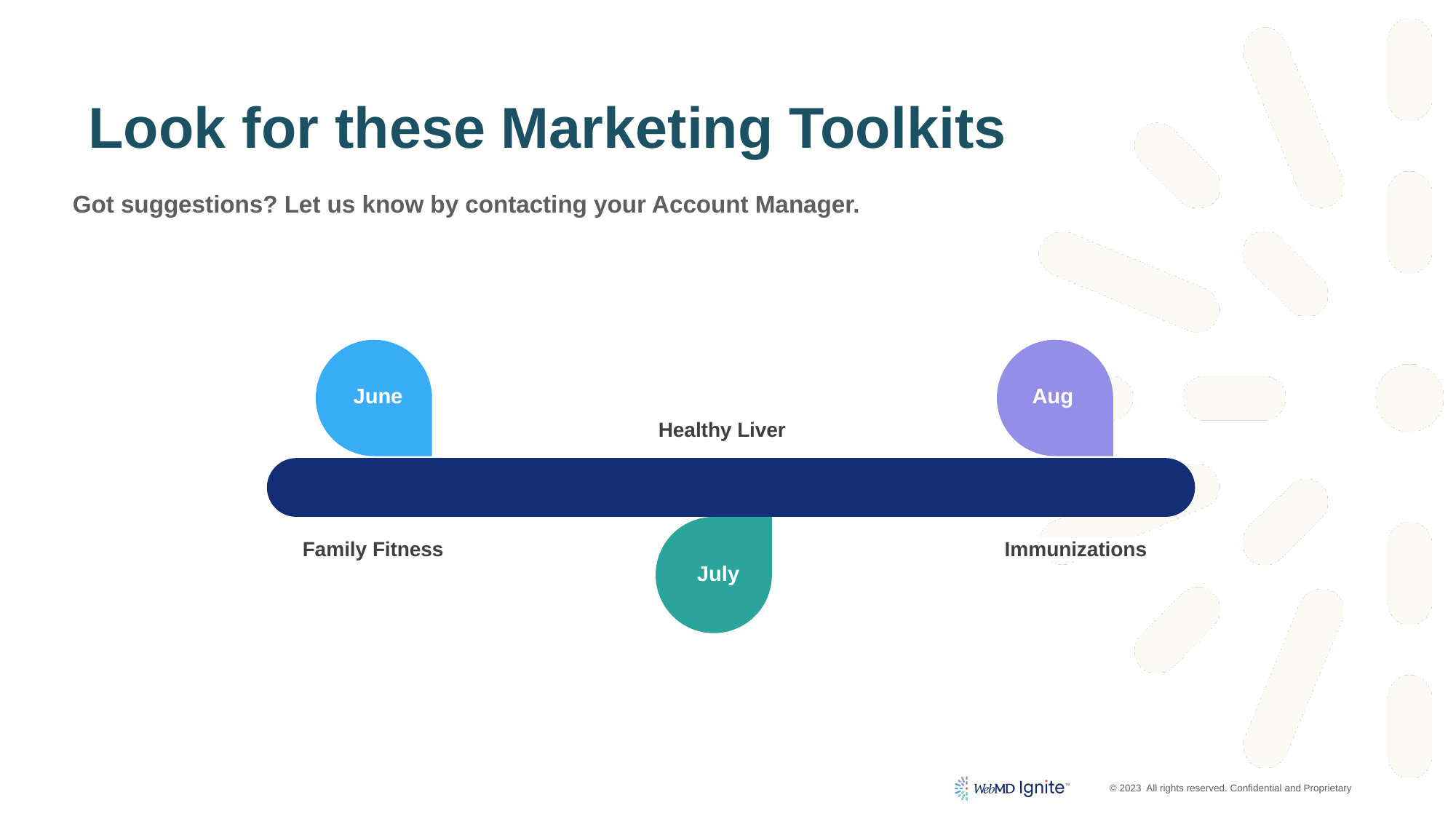

# Look for these Marketing Toolkits
Got suggestions? Let us know by contacting your Account Manager.
Healthy Liver
June
Aug
Family Fitness
Immunizations
July